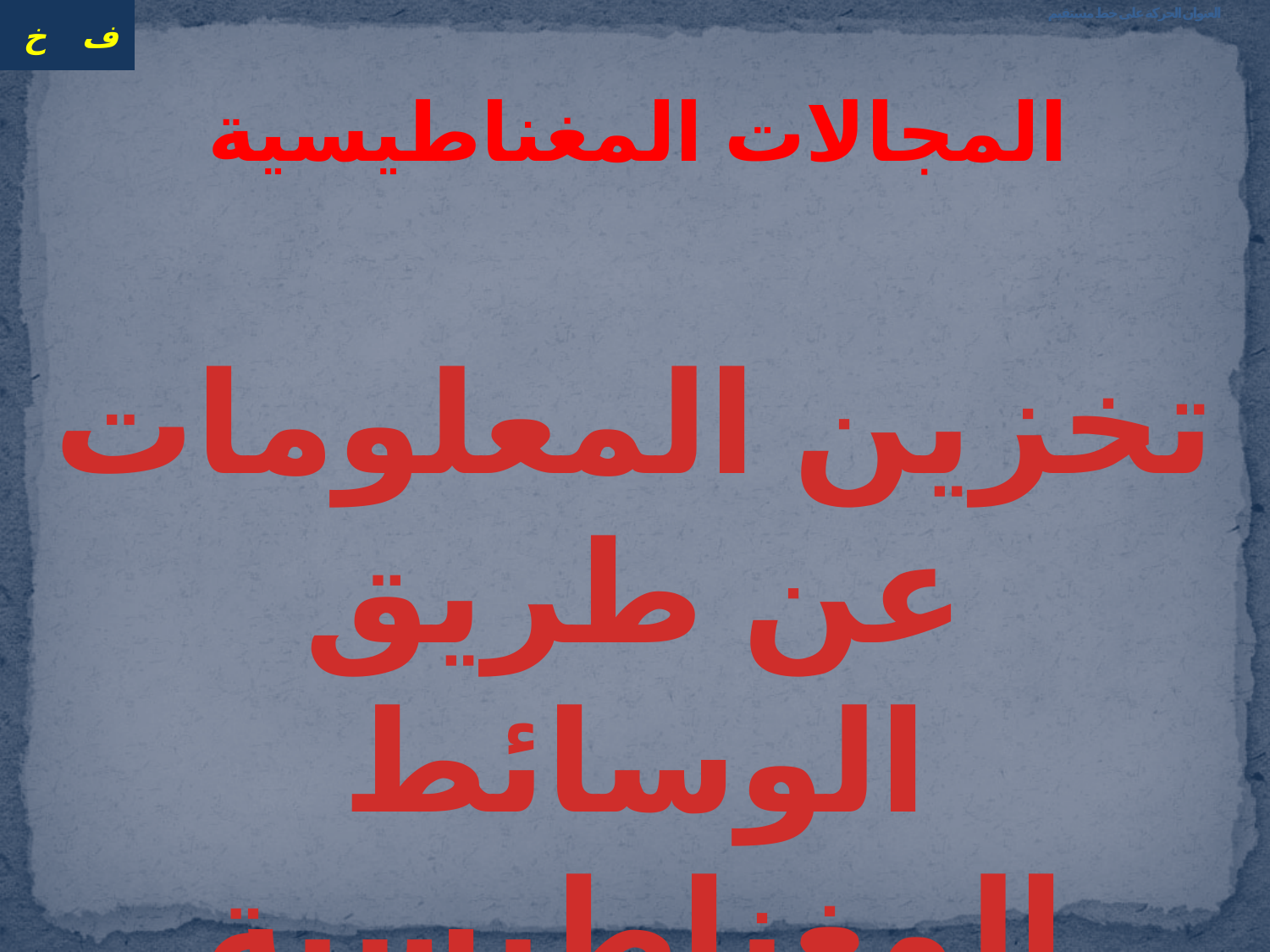

# العنوان الحركة على خط مستقيم
المجالات المغناطيسية
تخزين المعلومات عن طريق الوسائط المغناطيسية